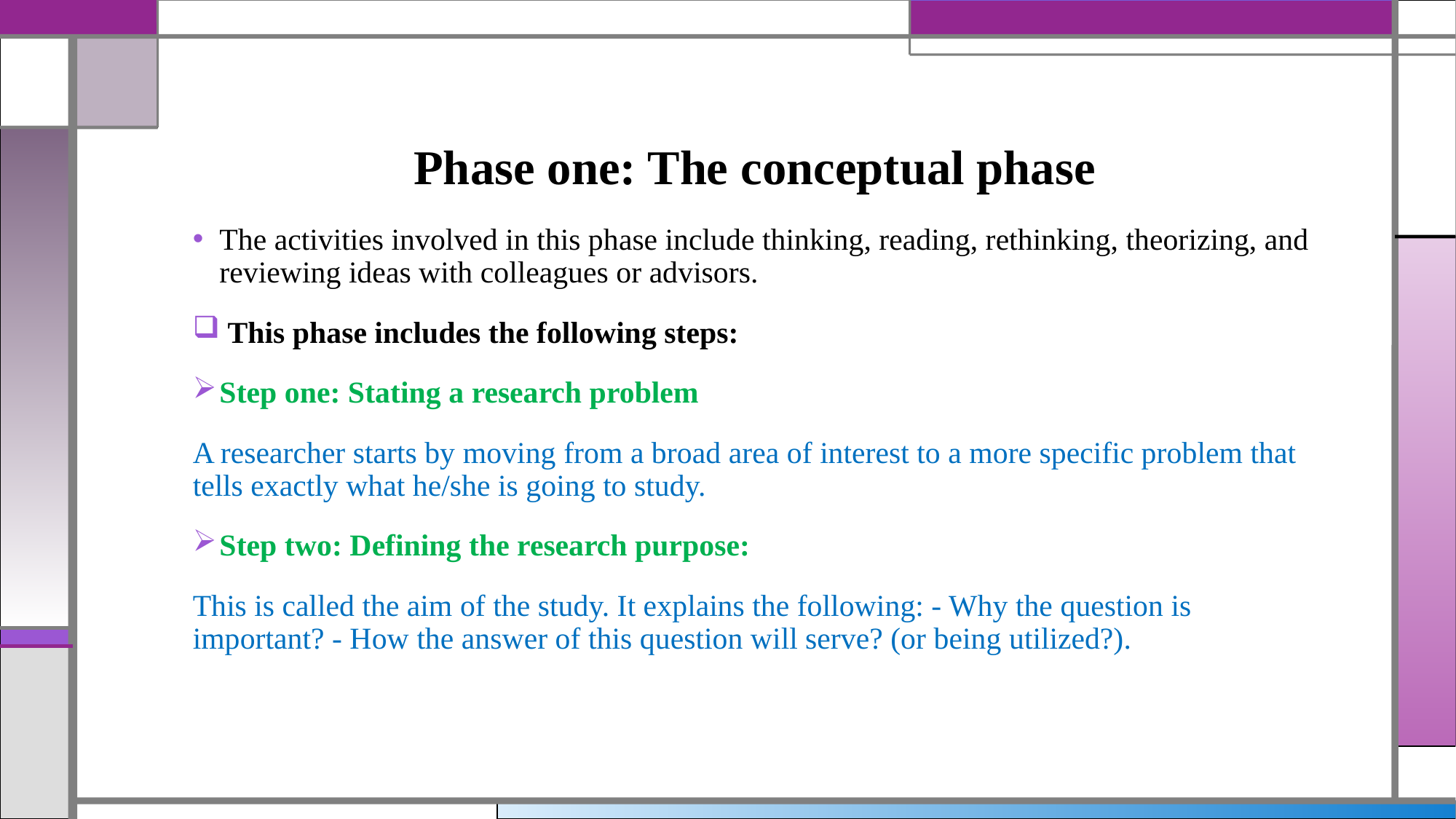

# Phase one: The conceptual phase
The activities involved in this phase include thinking, reading, rethinking, theorizing, and reviewing ideas with colleagues or advisors.
 This phase includes the following steps:
Step one: Stating a research problem
A researcher starts by moving from a broad area of interest to a more specific problem that tells exactly what he/she is going to study.
Step two: Defining the research purpose:
This is called the aim of the study. It explains the following: - Why the question is important? - How the answer of this question will serve? (or being utilized?).